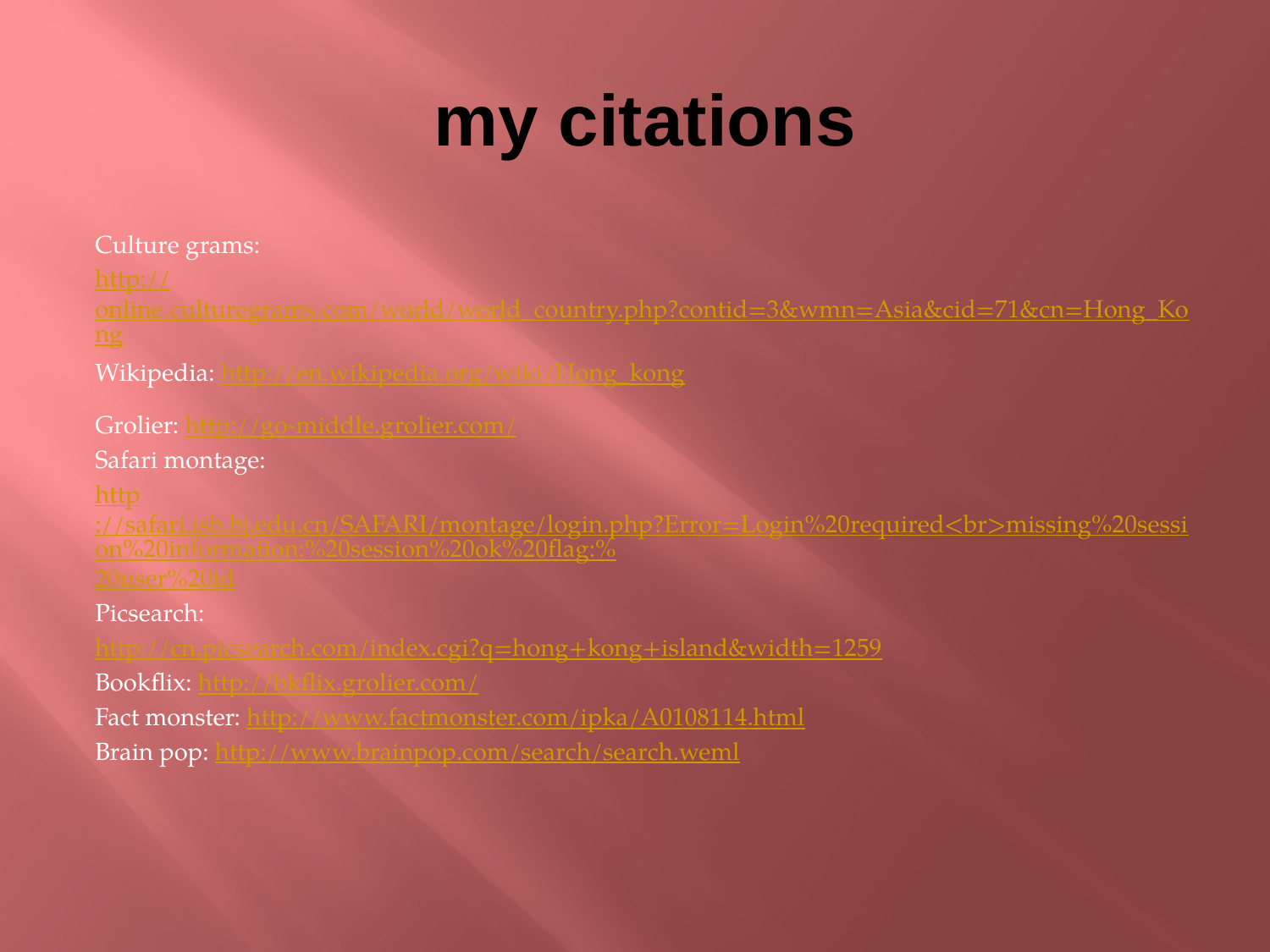

# my citations
Culture grams:
http://online.culturegrams.com/world/world_country.php?contid=3&wmn=Asia&cid=71&cn=Hong_Kong
Wikipedia: http://en.wikipedia.org/wiki/Hong_kong
Grolier: http://go-middle.grolier.com/
Safari montage:
http://safari.isb.bj.edu.cn/SAFARI/montage/login.php?Error=Login%20required<br>missing%20session%20information:%20session%20ok%20flag:%20user%20id
Picsearch:
http://cn.picsearch.com/index.cgi?q=hong+kong+island&width=1259
Bookflix: http://bkflix.grolier.com/
Fact monster: http://www.factmonster.com/ipka/A0108114.html
Brain pop: http://www.brainpop.com/search/search.weml